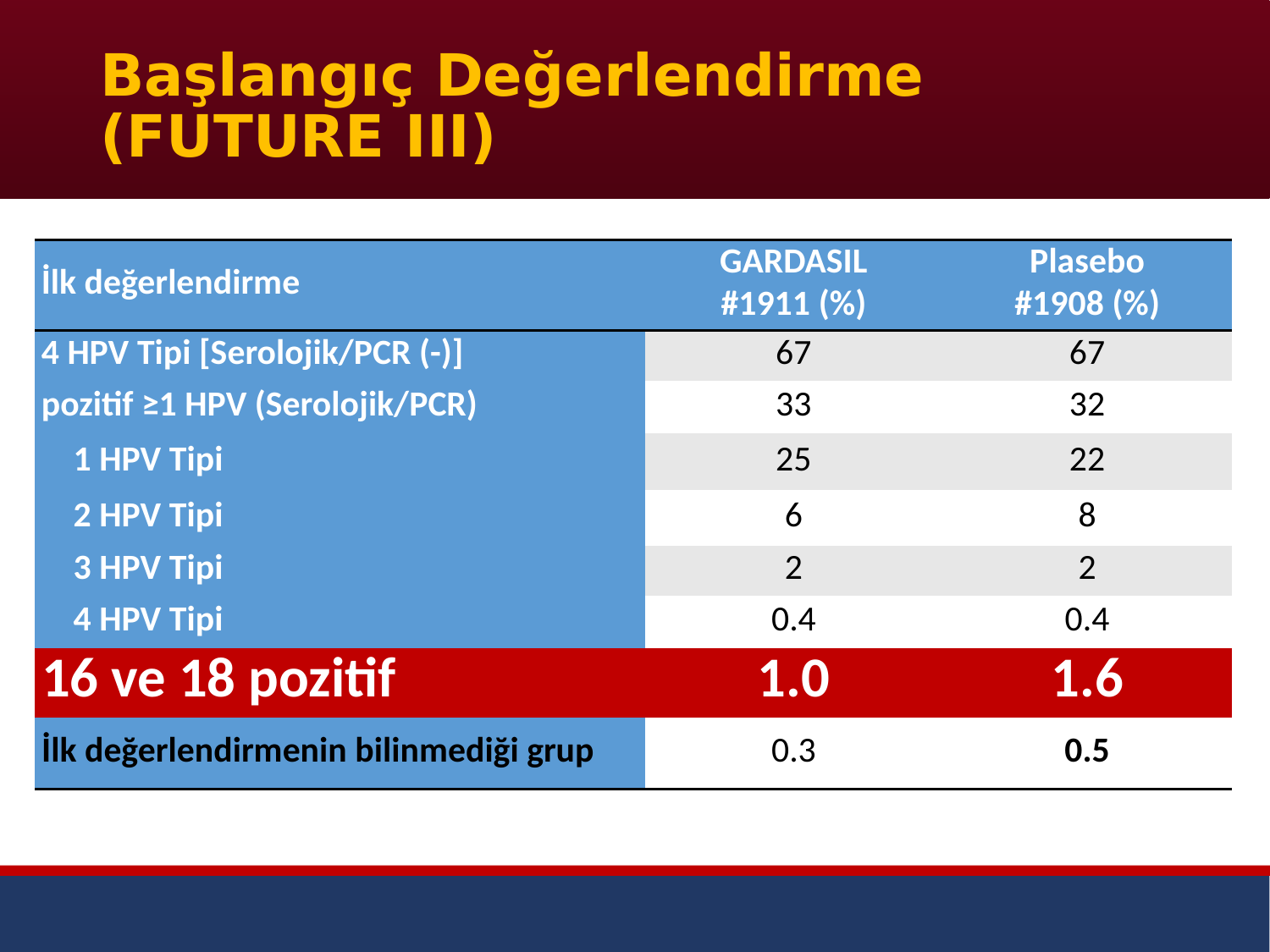

# Başlangıç Değerlendirme (FUTURE III)
| İlk değerlendirme | GARDASIL #1911 (%) | Plasebo #1908 (%) |
| --- | --- | --- |
| 4 HPV Tipi [Serolojik/PCR (-)] | 67 | 67 |
| pozitif ≥1 HPV (Serolojik/PCR) | 33 | 32 |
| 1 HPV Tipi | 25 | 22 |
| 2 HPV Tipi | 6 | 8 |
| 3 HPV Tipi | 2 | 2 |
| 4 HPV Tipi | 0.4 | 0.4 |
| 16 ve 18 pozitif | 1.0 | 1.6 |
| İlk değerlendirmenin bilinmediği grup | 0.3 | 0.5 |